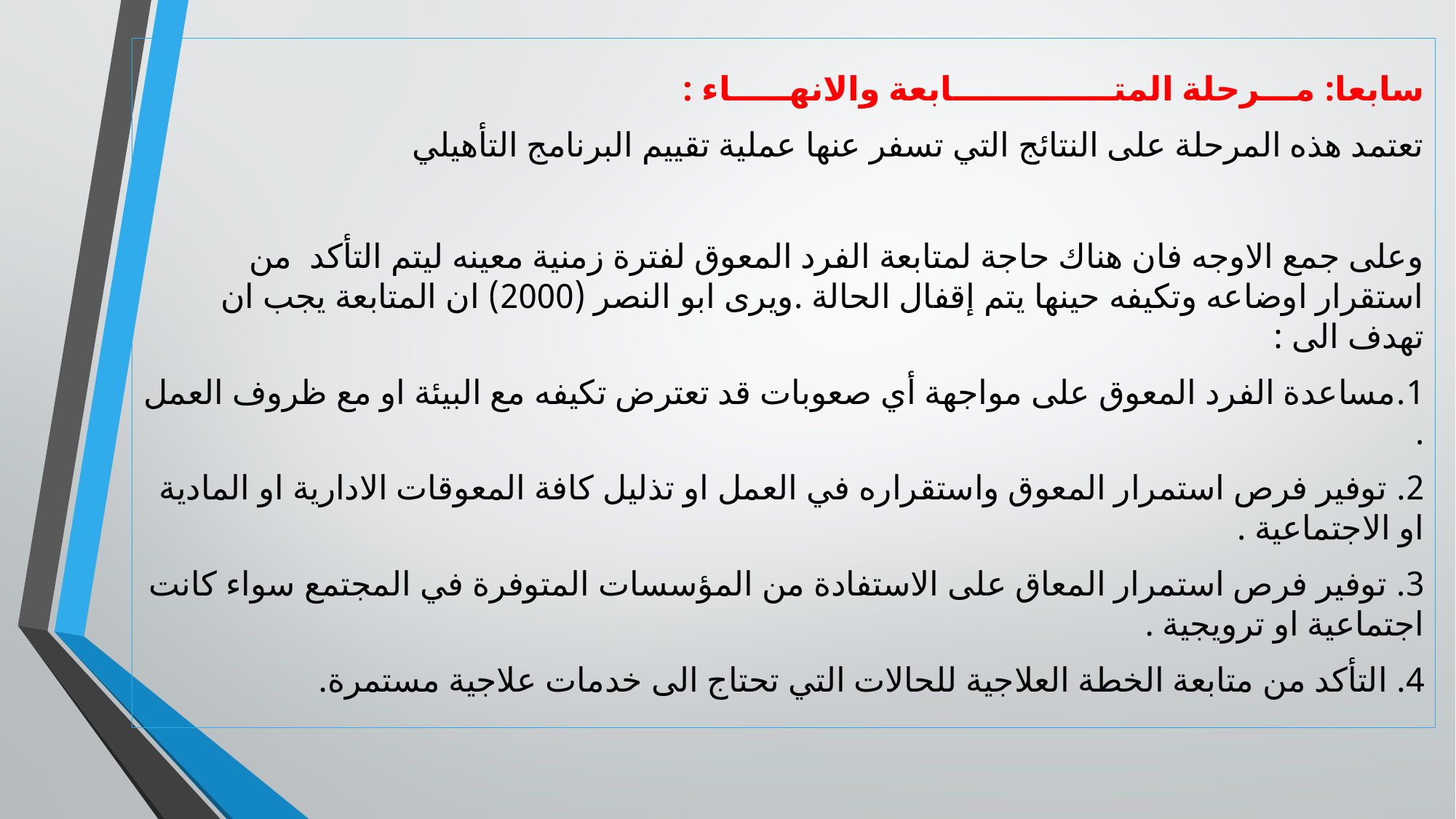

سابعا: مـــرحلة المتــــــــــــــابعة والانهـــــاء :
تعتمد هذه المرحلة على النتائج التي تسفر عنها عملية تقييم البرنامج التأهيلي

وعلى جمع الاوجه فان هناك حاجة لمتابعة الفرد المعوق لفترة زمنية معينه ليتم التأكد  من استقرار اوضاعه وتكيفه حينها يتم إقفال الحالة .ويرى ابو النصر (2000) ان المتابعة يجب ان تهدف الى :
1.مساعدة الفرد المعوق على مواجهة أي صعوبات قد تعترض تكيفه مع البيئة او مع ظروف العمل .
2. توفير فرص استمرار المعوق واستقراره في العمل او تذليل كافة المعوقات الادارية او المادية او الاجتماعية .
3. توفير فرص استمرار المعاق على الاستفادة من المؤسسات المتوفرة في المجتمع سواء كانت اجتماعية او ترويجية .
4. التأكد من متابعة الخطة العلاجية للحالات التي تحتاج الى خدمات علاجية مستمرة.